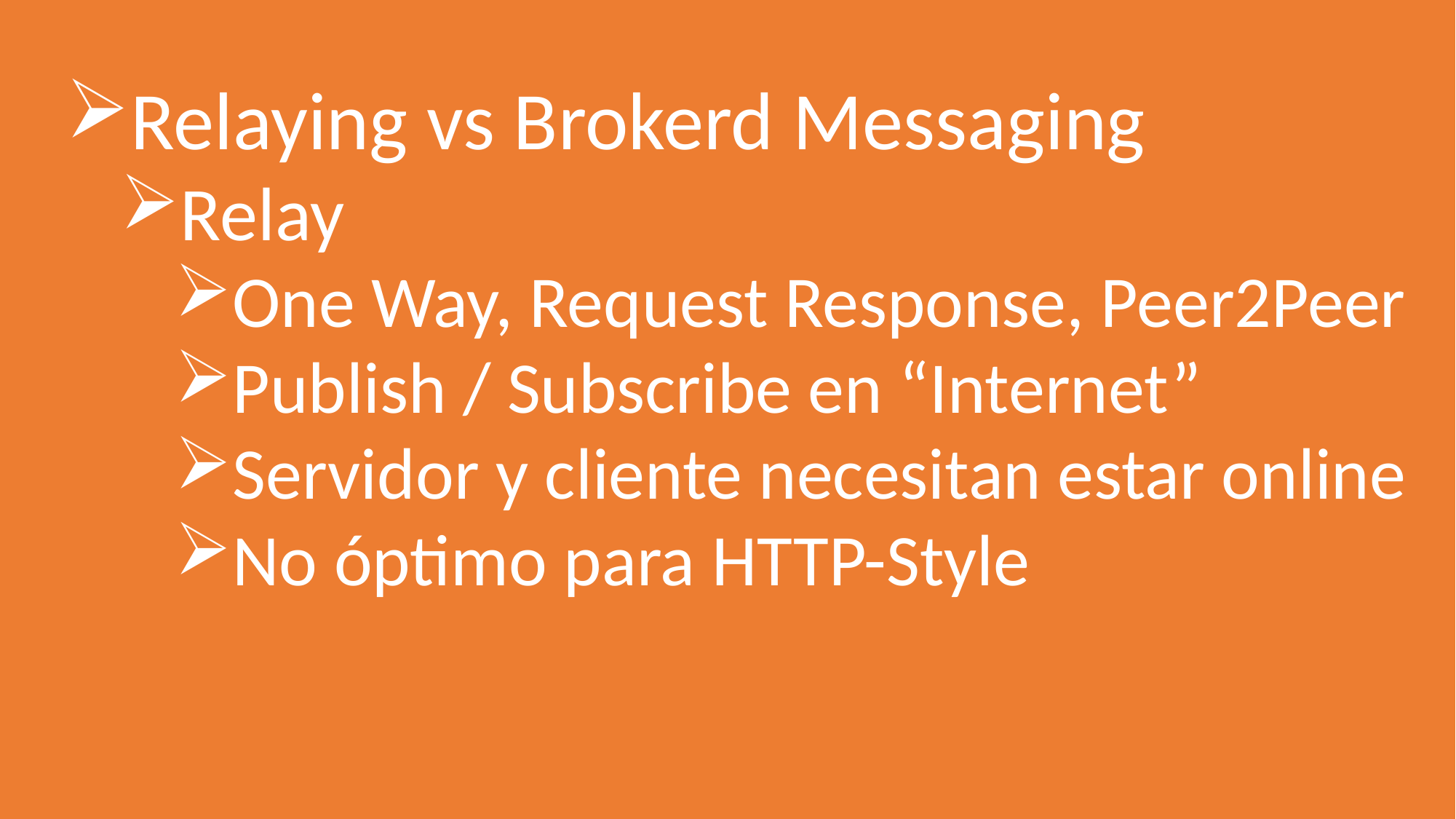

Relaying vs Brokerd Messaging
Relay
One Way, Request Response, Peer2Peer
Publish / Subscribe en “Internet”
Servidor y cliente necesitan estar online
No óptimo para HTTP-Style